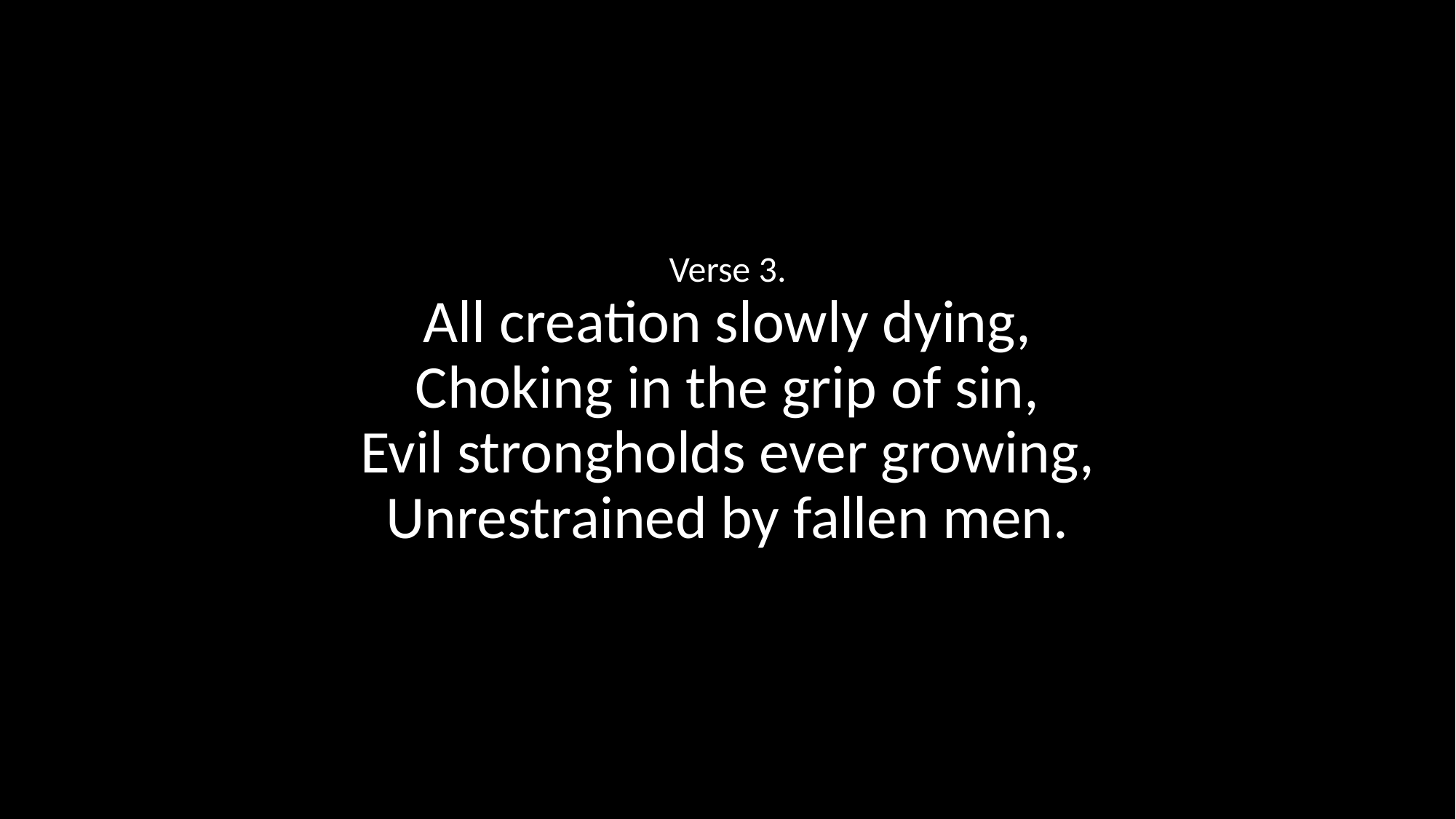

Verse 3.
All creation slowly dying,
Choking in the grip of sin,
Evil strongholds ever growing,
Unrestrained by fallen men.